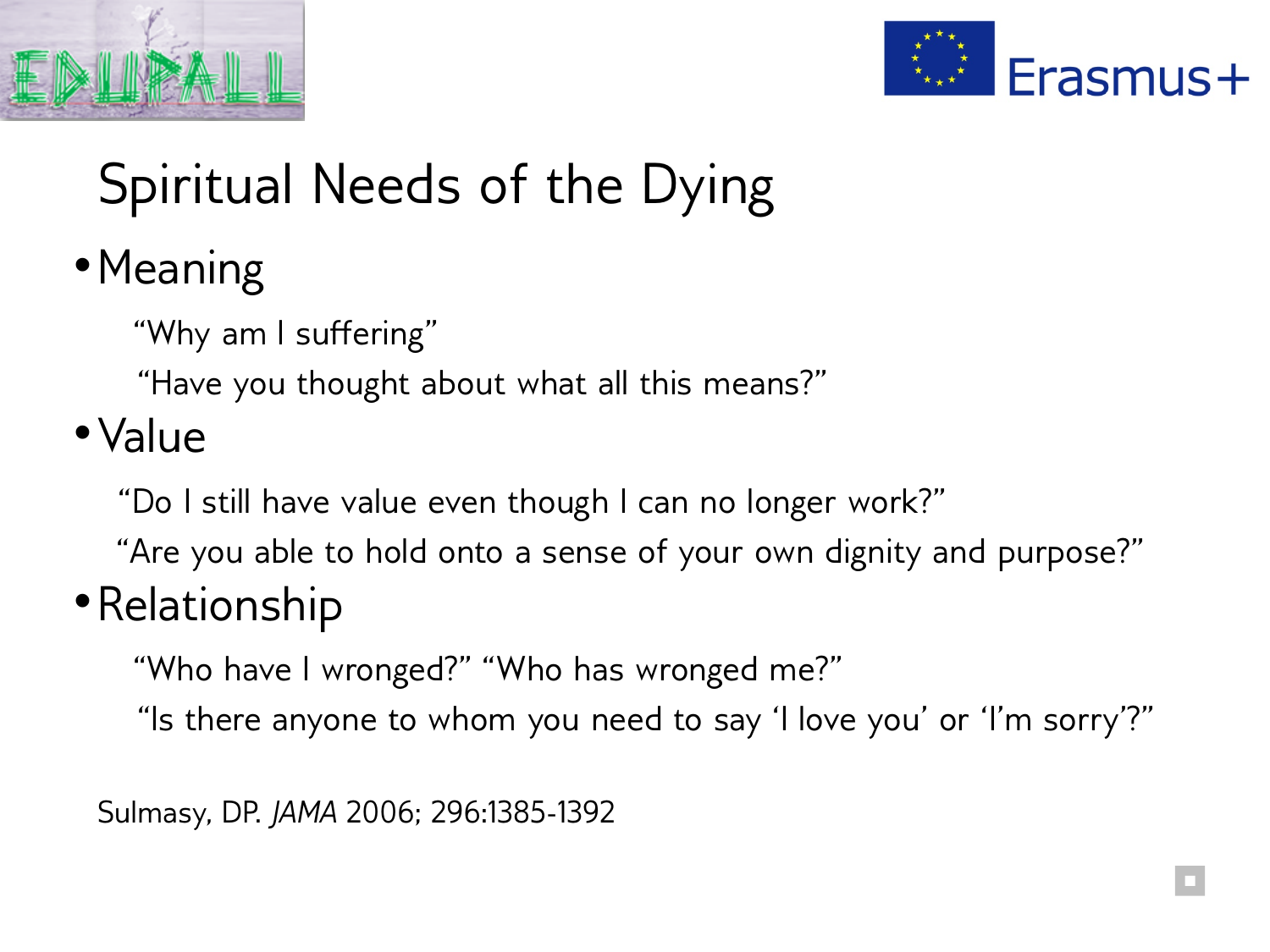

# Spiritual Needs of the Dying
Meaning
    “Why am I suffering”
      “Have you thought about what all this means?”
Value
   “Do I still have value even though I can no longer work?”
    “Are you able to hold onto a sense of your own dignity and purpose?”
Relationship
    “Who have I wronged?” “Who has wronged me?”
      “Is there anyone to whom you need to say ‘I love you’ or ‘I’m sorry’?”

	Sulmasy, DP. JAMA 2006; 296:1385-1392